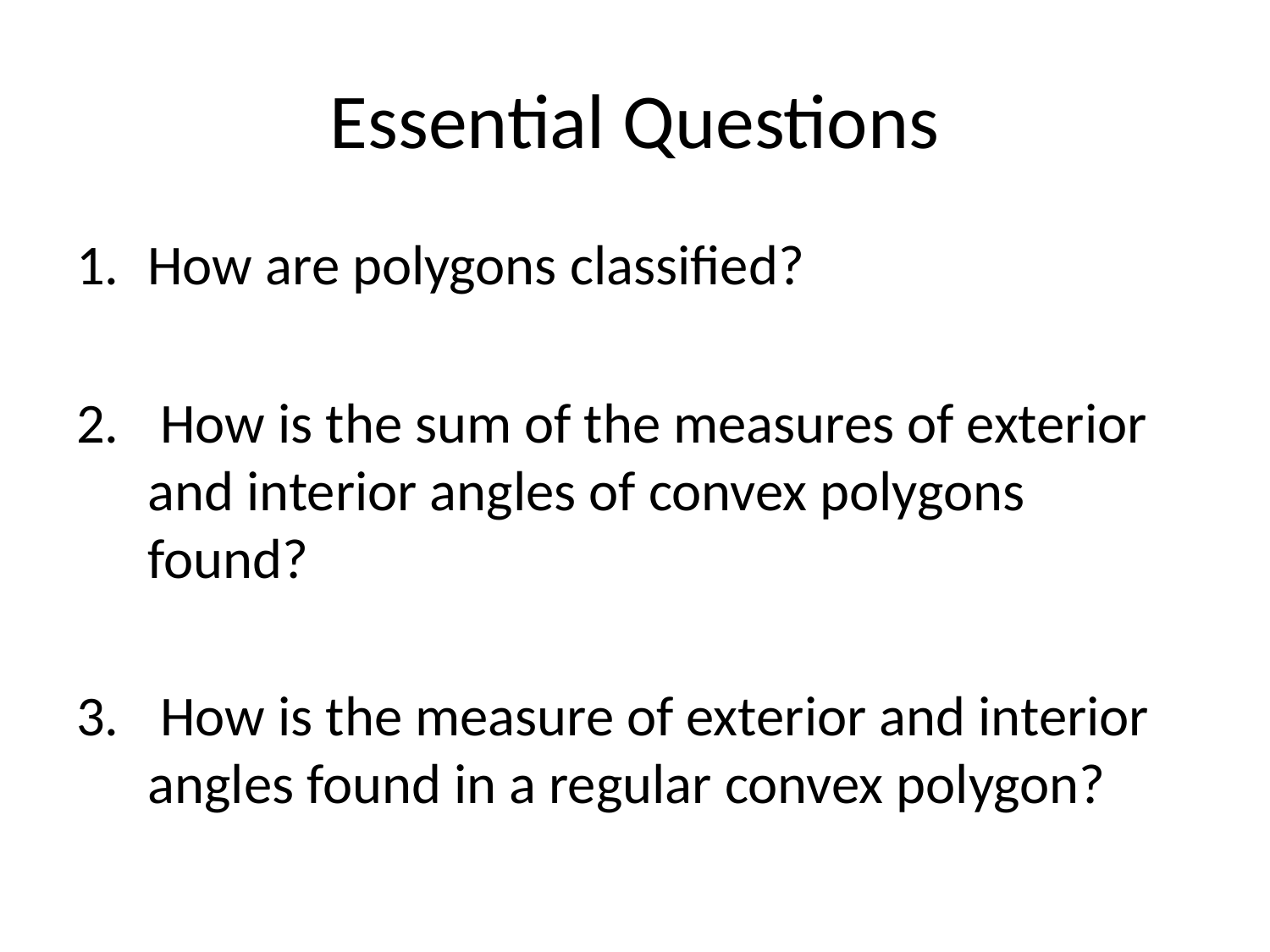

# Essential Questions
How are polygons classified?

 How is the sum of the measures of exterior and interior angles of convex polygons found?

 How is the measure of exterior and interior angles found in a regular convex polygon?